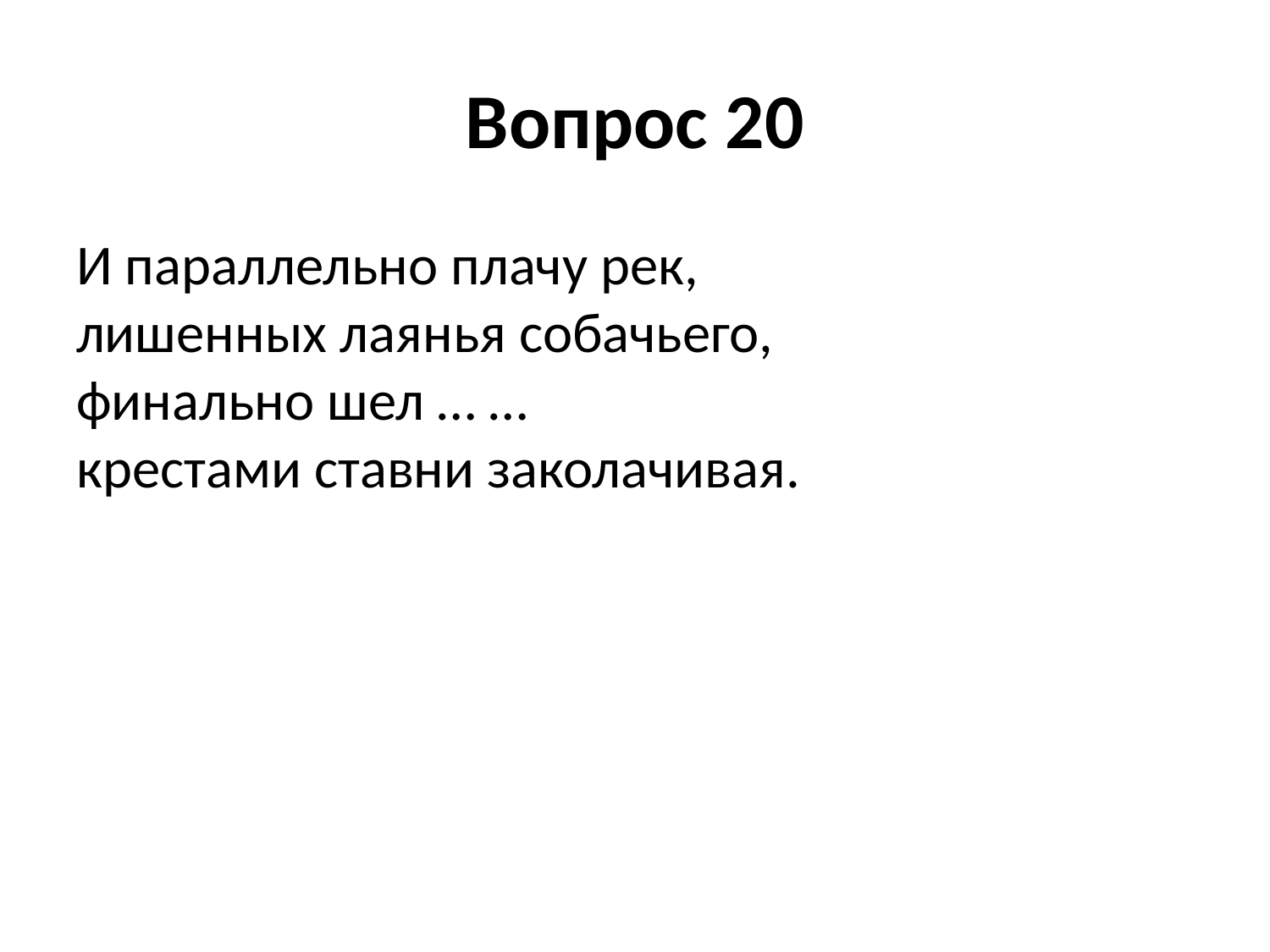

# Вопрос 20
И параллельно плачу рек,
лишенных лаянья собачьего,
финально шел … …
крестами ставни заколачивая.